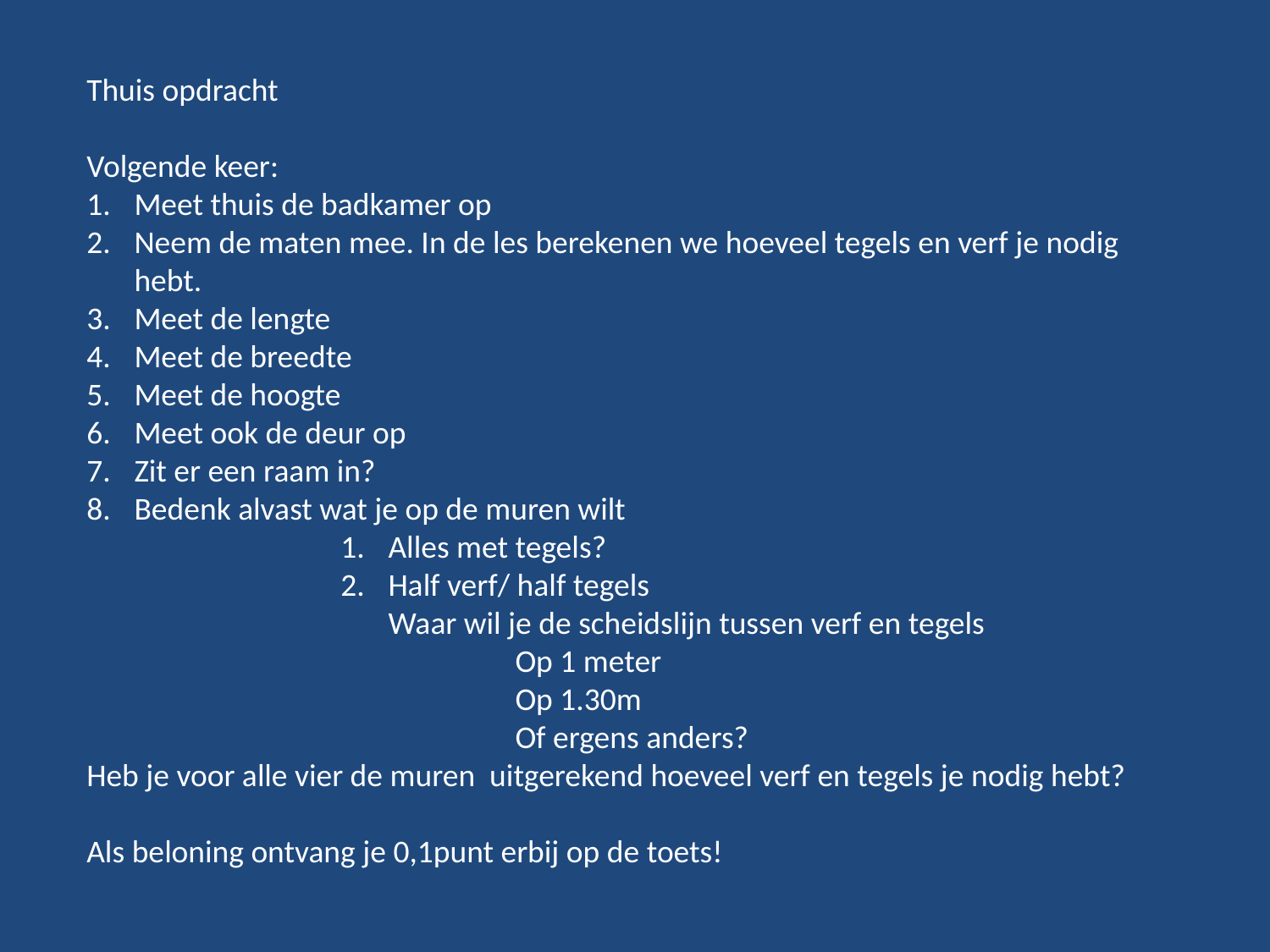

Thuis opdracht

Volgende keer:
Meet thuis de badkamer op
Neem de maten mee. In de les berekenen we hoeveel tegels en verf je nodig hebt.
Meet de lengte
Meet de breedte
Meet de hoogte
Meet ook de deur op
Zit er een raam in?
Bedenk alvast wat je op de muren wilt
Alles met tegels?
Half verf/ half tegels
			Waar wil je de scheidslijn tussen verf en tegels					Op 1 meter
				Op 1.30m
				Of ergens anders?
Heb je voor alle vier de muren  uitgerekend hoeveel verf en tegels je nodig hebt?

Als beloning ontvang je 0,1punt erbij op de toets!